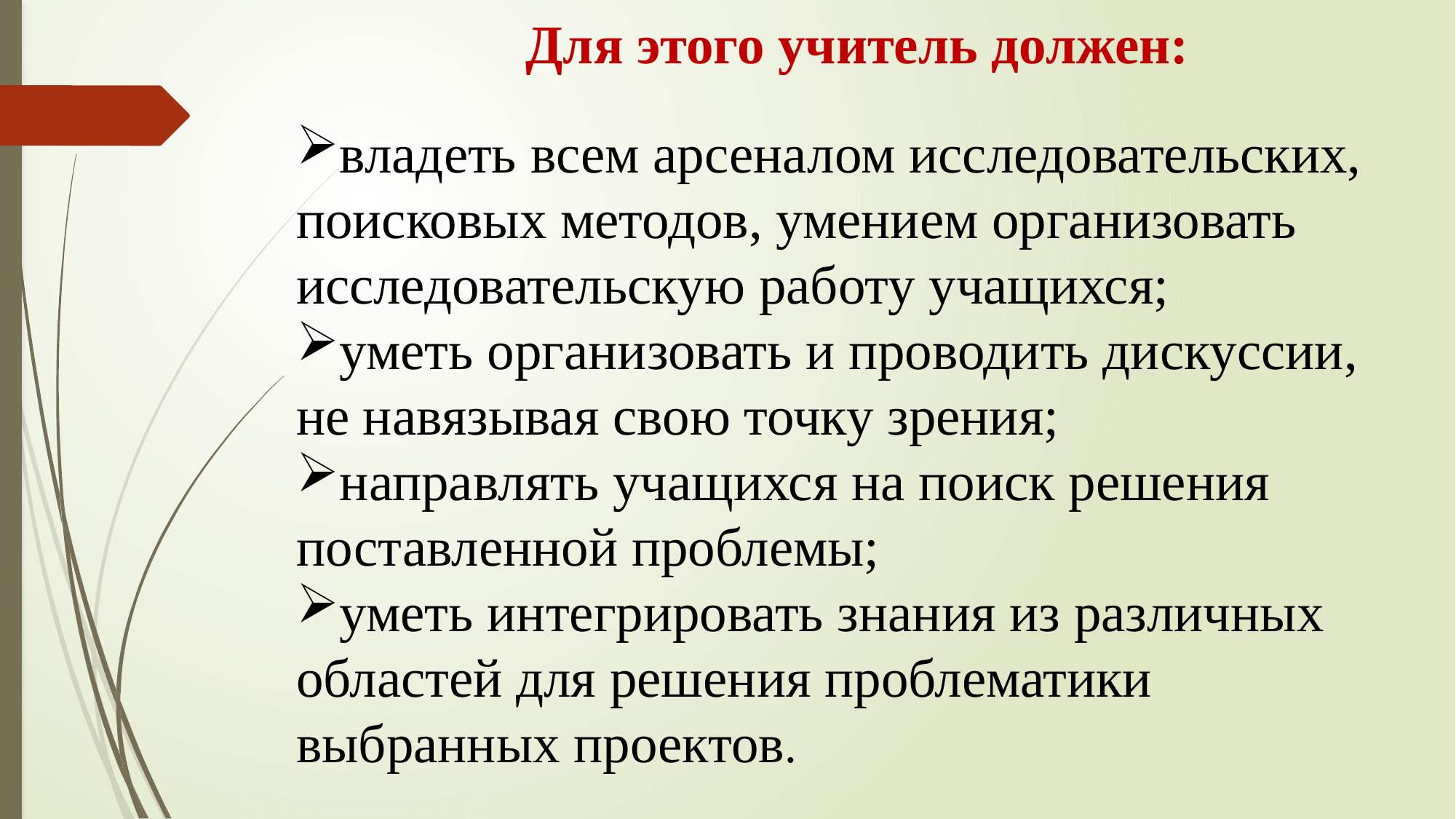

Для этого учитель должен:

владеть всем арсеналом исследовательских, поисковых методов, умением организовать исследовательскую работу учащихся;
уметь организовать и проводить дискуссии, не навязывая свою точку зрения;
направлять учащихся на поиск решения поставленной проблемы;
уметь интегрировать знания из различных областей для решения проблематики выбранных проектов.